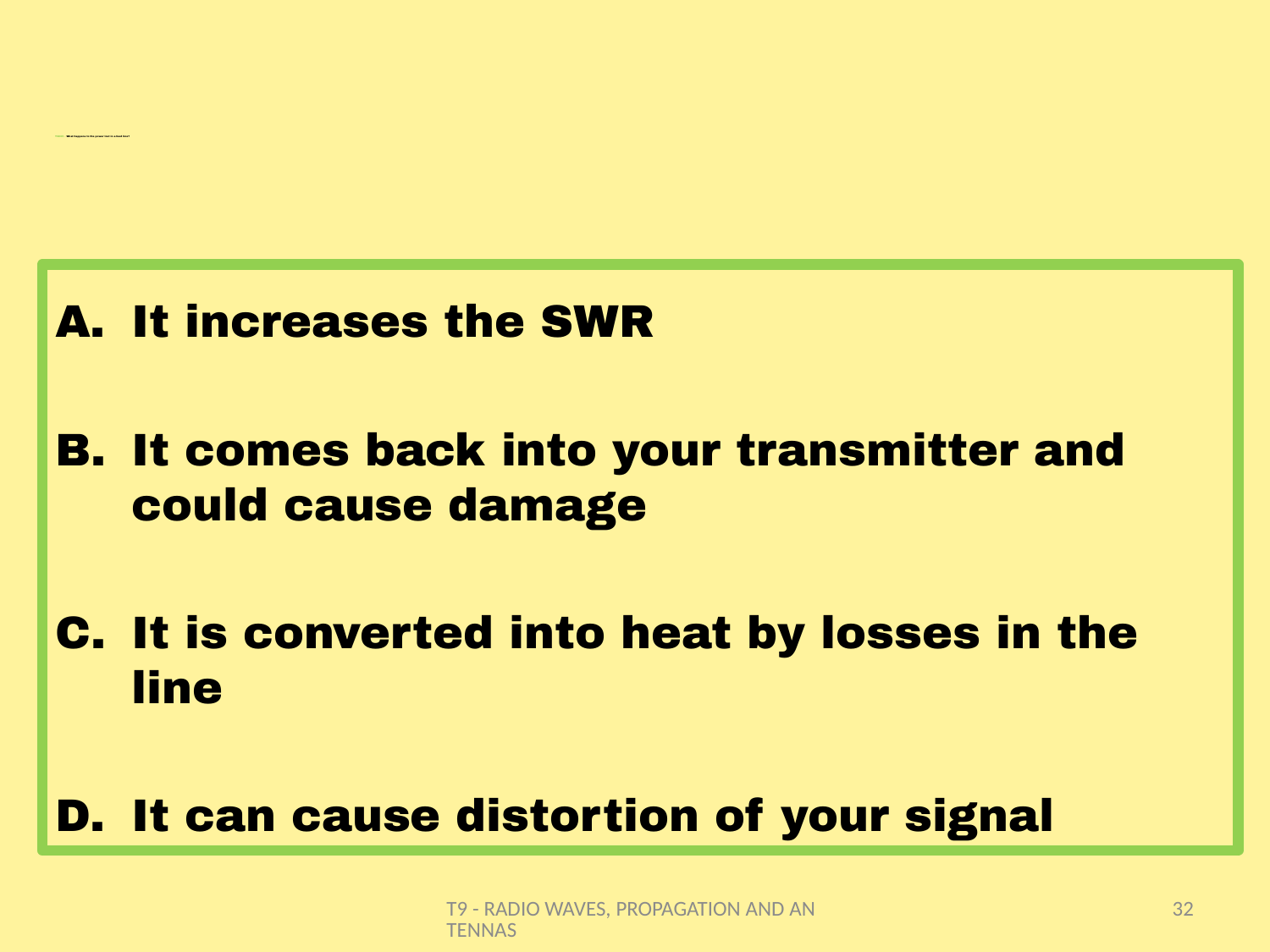

# T9C05 - What happens to the power lost in a feed line?

It increases the SWR

It comes back into your transmitter and could cause damage

It is converted into heat by losses in the line

It can cause distortion of your signal
T9 - RADIO WAVES, PROPAGATION AND ANTENNAS
32